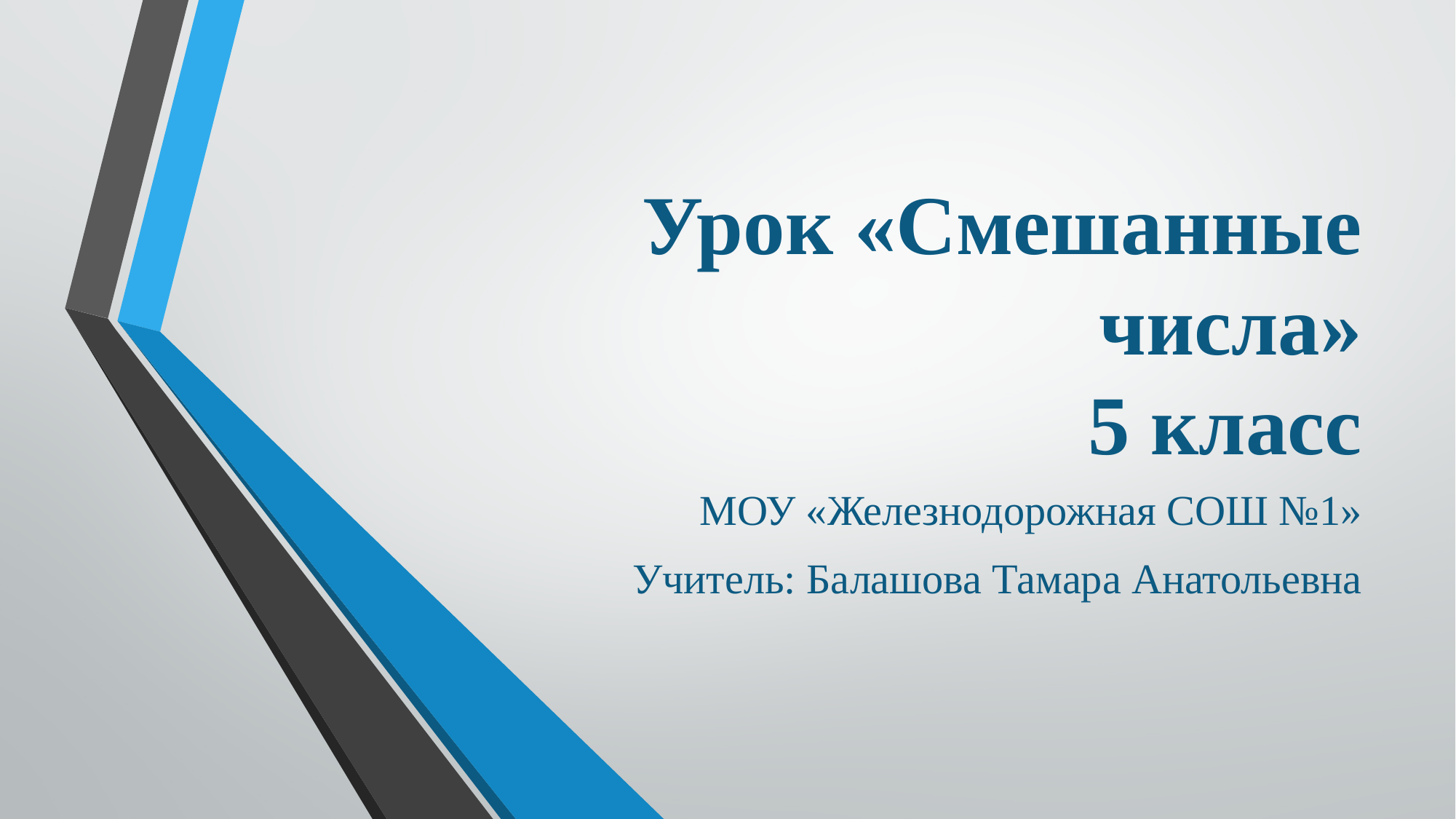

# Урок «Смешанные числа» 5 класс
МОУ «Железнодорожная СОШ №1»
Учитель: Балашова Тамара Анатольевна